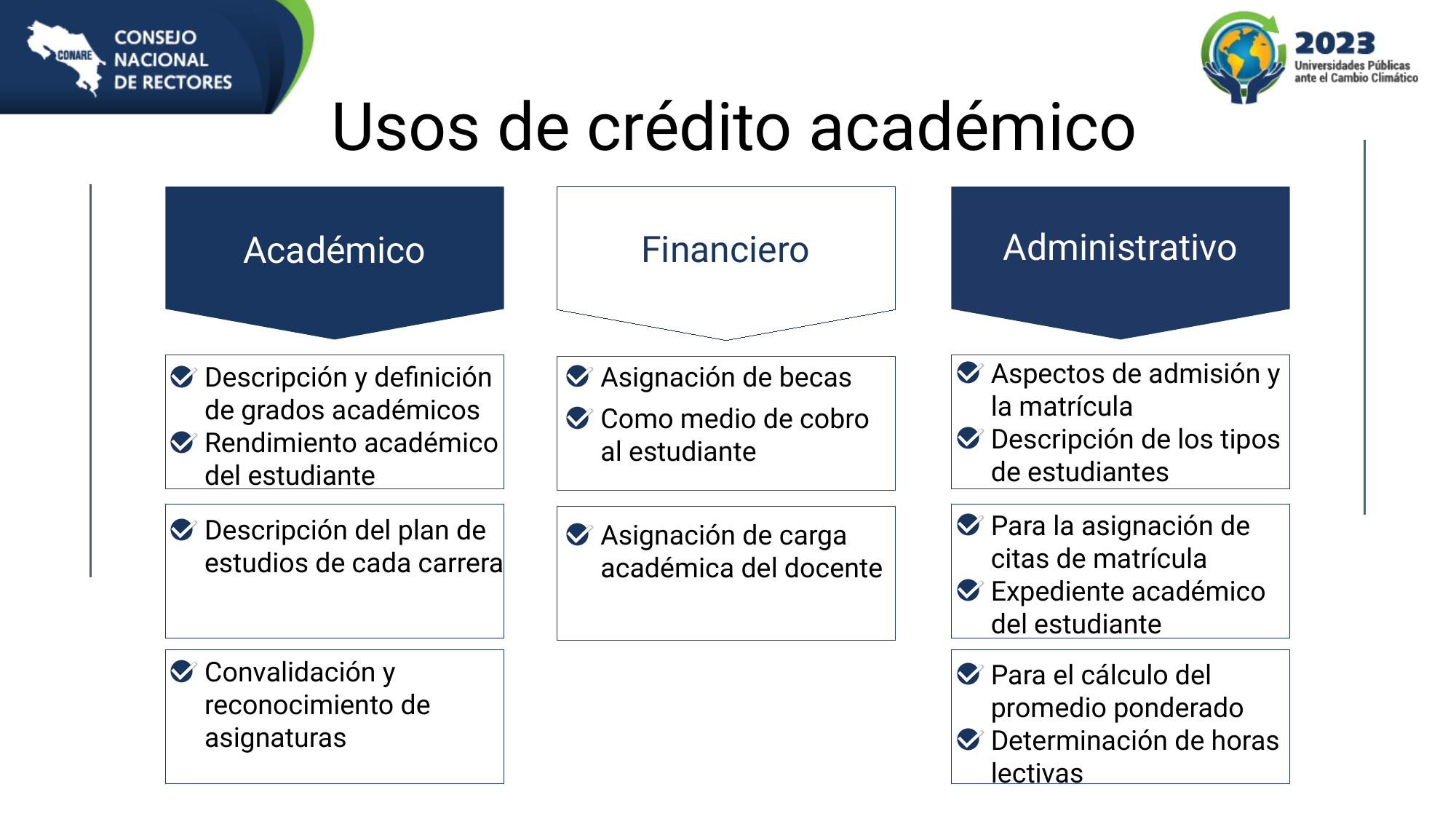

Usos de crédito académico

Académico

Administrativo
Financiero
Aspectos de admisión y la matrícula
Descripción de los tipos de estudiantes
Para la asignación de citas de matrícula
Expediente académico del estudiante
Para el cálculo del promedio ponderado
Determinación de horas lectivas
Asignación de becas
Como medio de cobro al estudiante

Asignación de carga académica del docente

Descripción y definición de grados académicos
Rendimiento académico del estudiante

Descripción del plan de estudios de cada carrera

Convalidación y reconocimiento de asignaturas